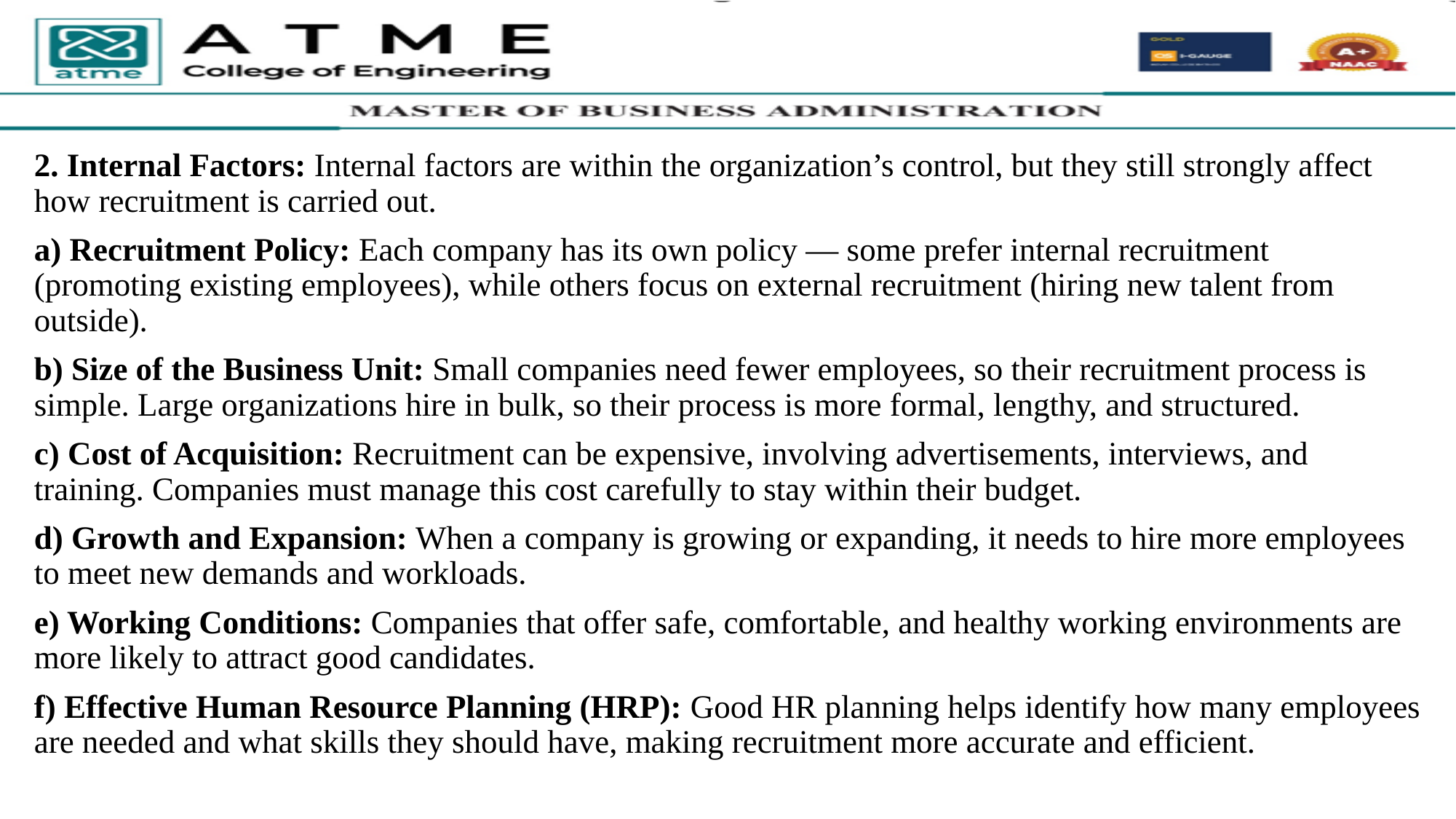

2. Internal Factors: Internal factors are within the organization’s control, but they still strongly affect how recruitment is carried out.
a) Recruitment Policy: Each company has its own policy — some prefer internal recruitment (promoting existing employees), while others focus on external recruitment (hiring new talent from outside).
b) Size of the Business Unit: Small companies need fewer employees, so their recruitment process is simple. Large organizations hire in bulk, so their process is more formal, lengthy, and structured.
c) Cost of Acquisition: Recruitment can be expensive, involving advertisements, interviews, and training. Companies must manage this cost carefully to stay within their budget.
d) Growth and Expansion: When a company is growing or expanding, it needs to hire more employees to meet new demands and workloads.
e) Working Conditions: Companies that offer safe, comfortable, and healthy working environments are more likely to attract good candidates.
f) Effective Human Resource Planning (HRP): Good HR planning helps identify how many employees are needed and what skills they should have, making recruitment more accurate and efficient.